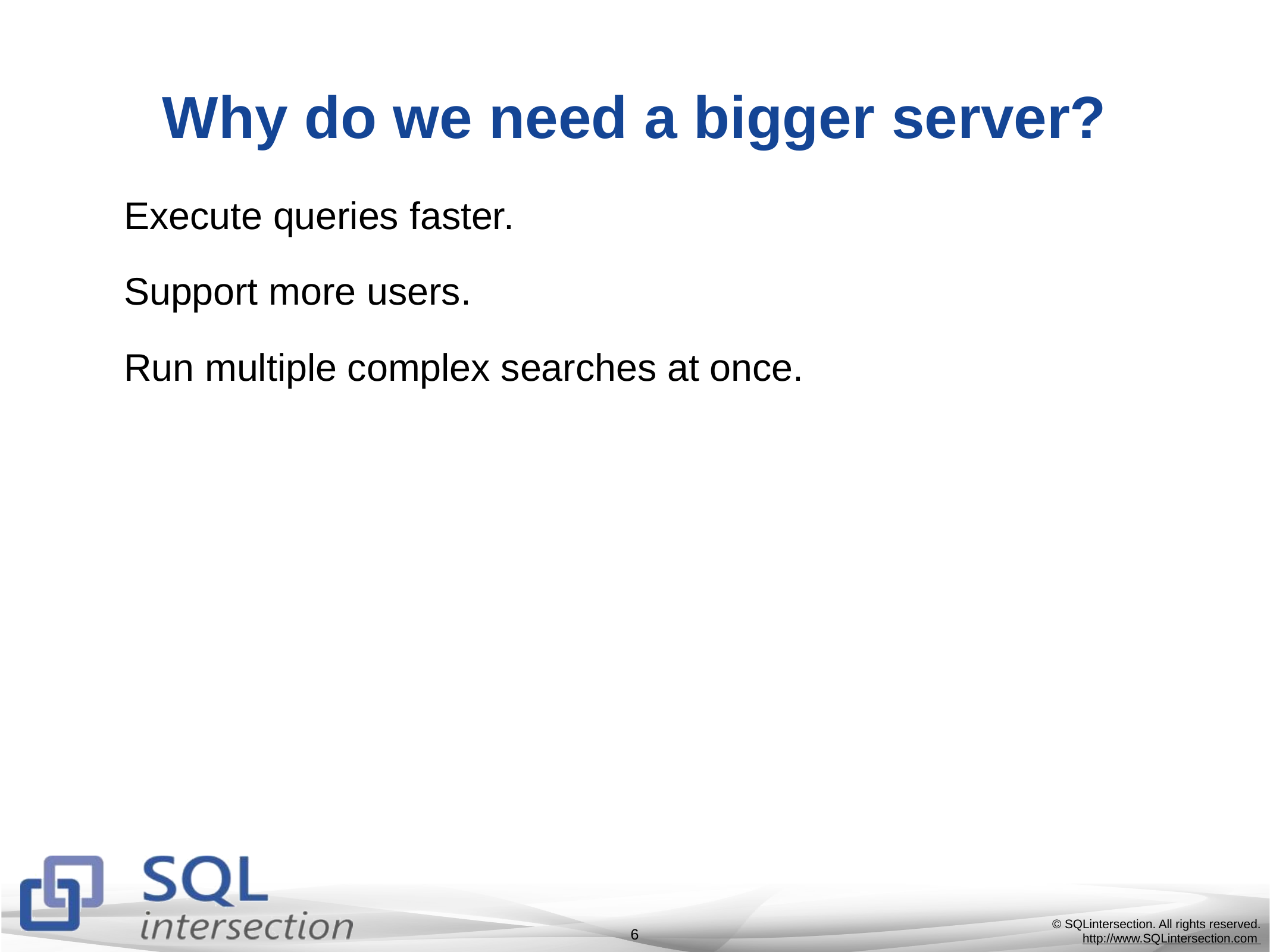

# Why do we need a bigger server?
Execute queries faster.
Support more users.
Run multiple complex searches at once.